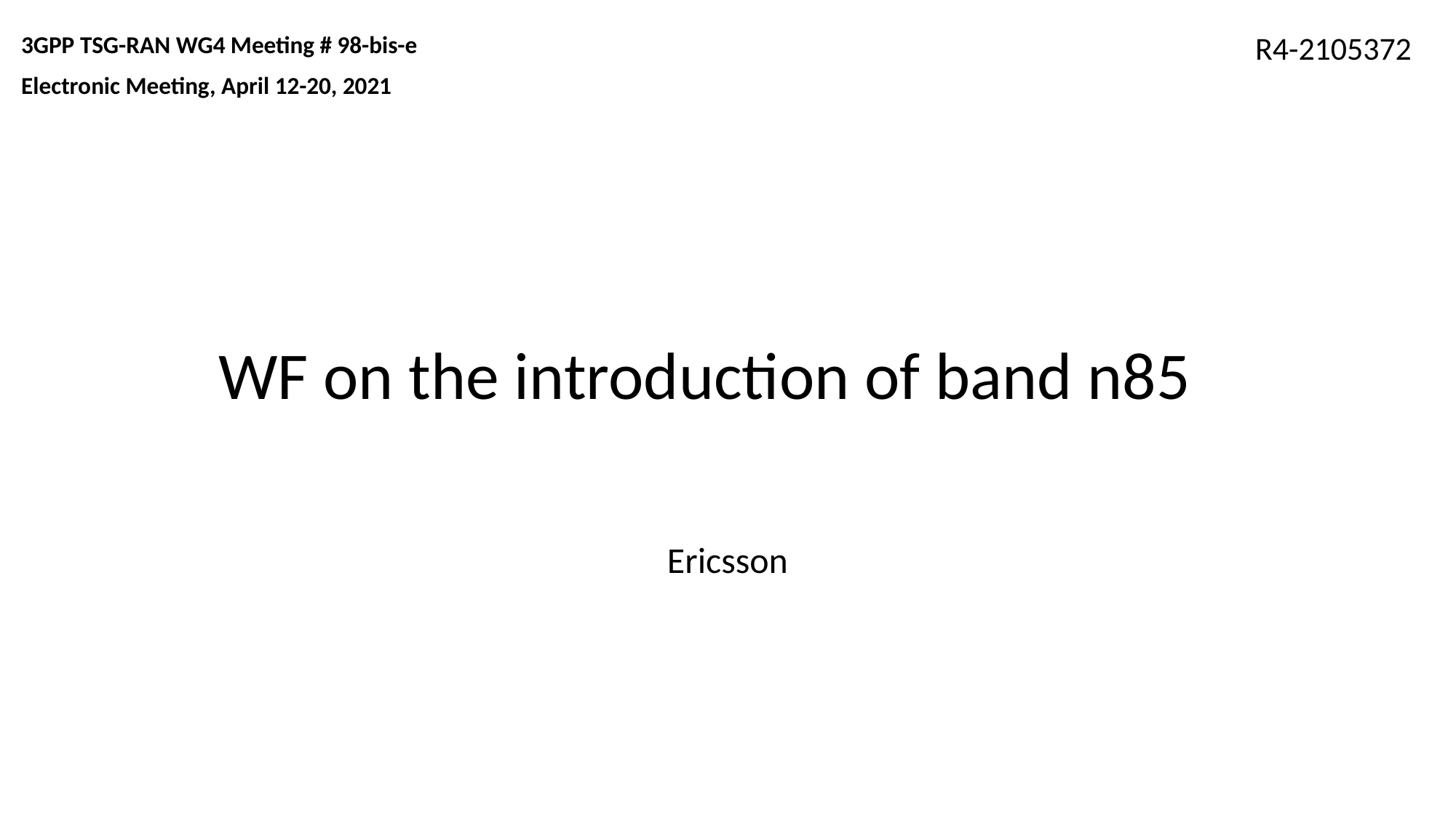

3GPP TSG-RAN WG4 Meeting # 98-bis-e
Electronic Meeting, April 12-20, 2021
R4-2105372
# WF on the introduction of band n85
Ericsson